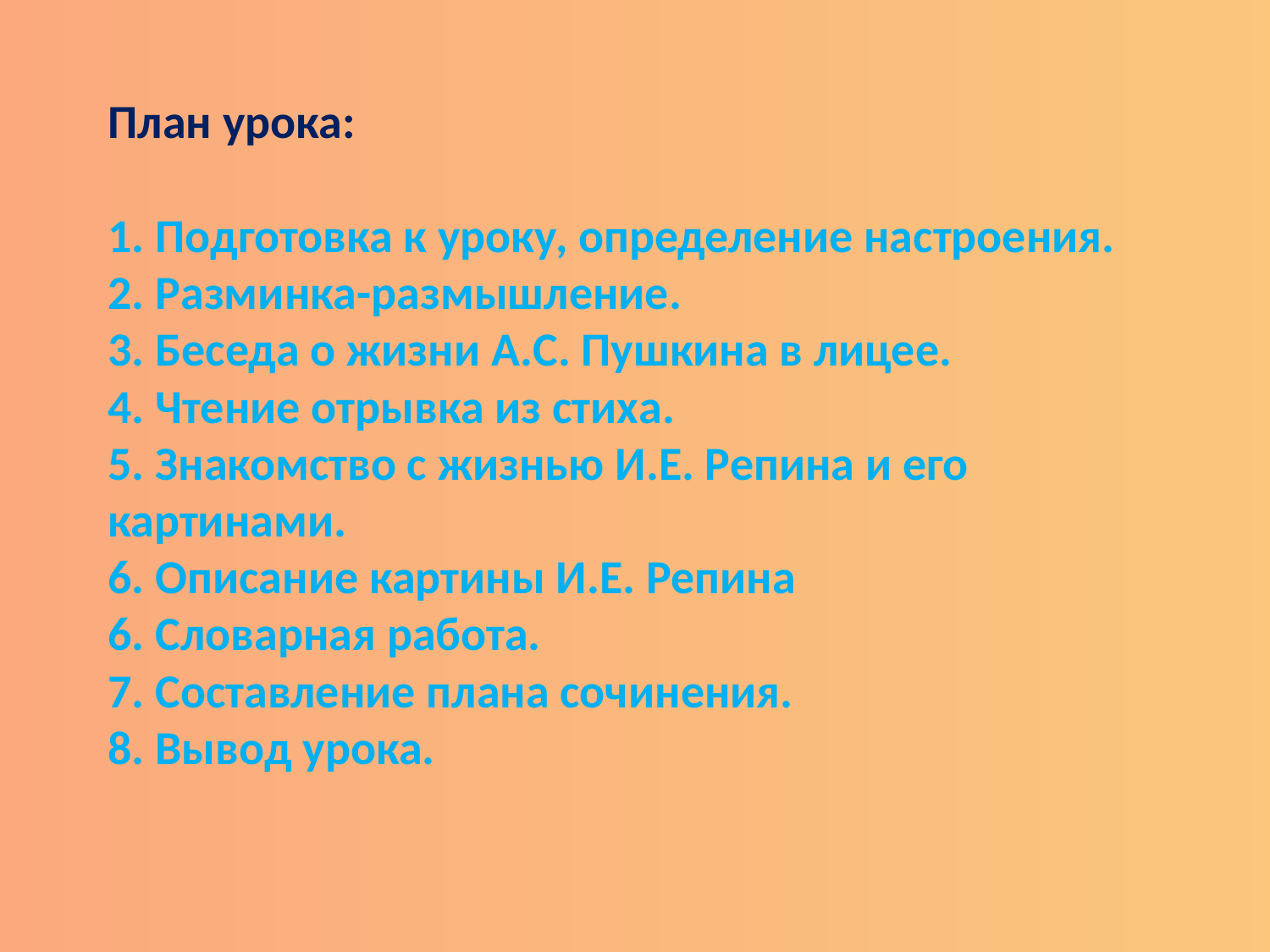

# План урока: 1. Подготовка к уроку, определение настроения. 2. Разминка-размышление. 3. Беседа о жизни А.С. Пушкина в лицее. 4. Чтение отрывка из стиха. 5. Знакомство с жизнью И.Е. Репина и его картинами. 6. Описание картины И.Е. Репина 6. Словарная работа. 7. Составление плана сочинения. 8. Вывод урока.